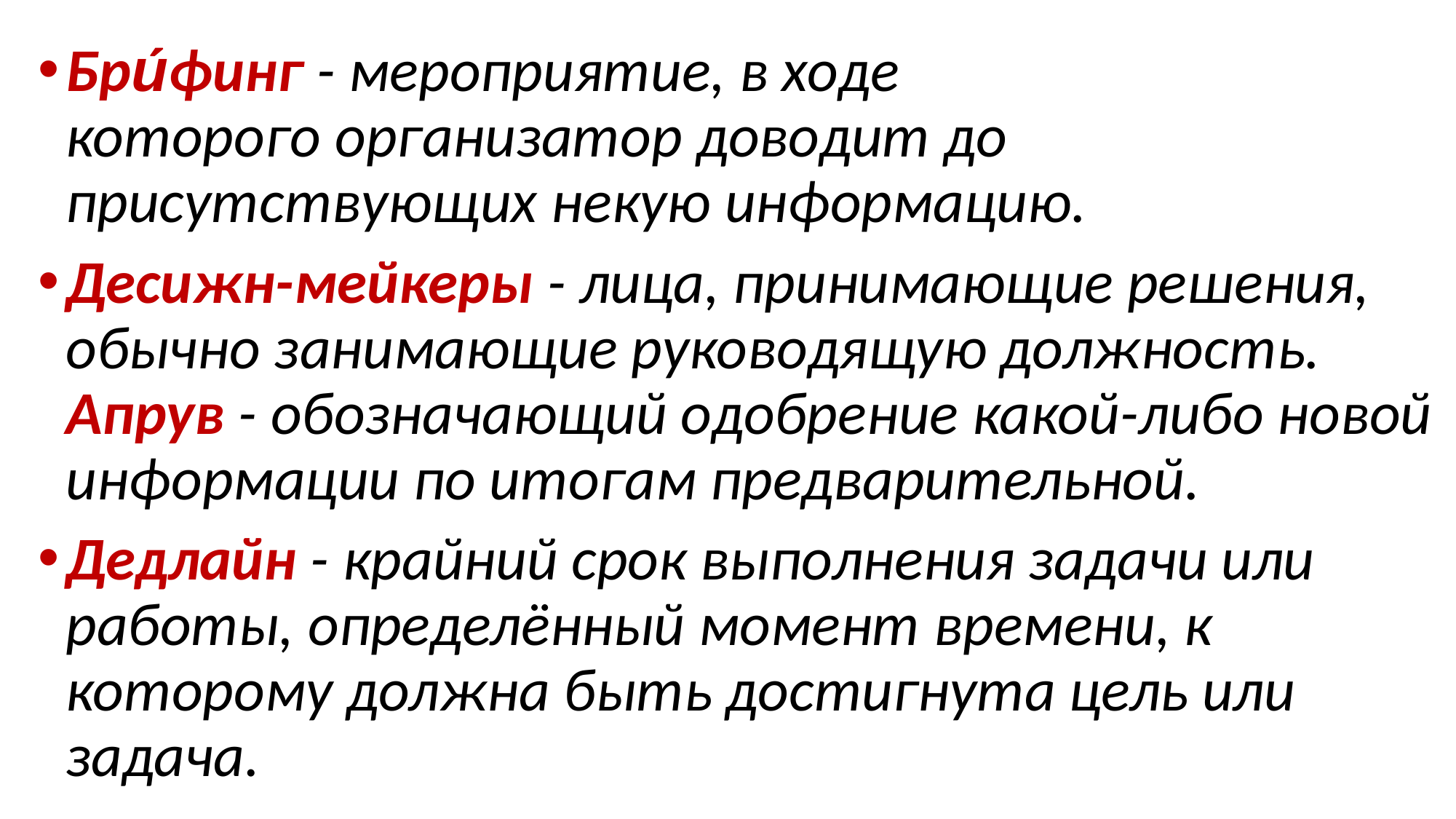

Бри́финг - мероприятие, в ходе которого организатор доводит до присутствующих некую информацию.
Десижн-мейкеры - лица, принимающие решения, обычно занимающие руководящую должность.
Апрув - обозначающий одобрение какой-либо новой информации по итогам предварительной.
Дедлайн - крайний срок выполнения задачи или работы, определённый момент времени, к которому должна быть достигнута цель или задача.